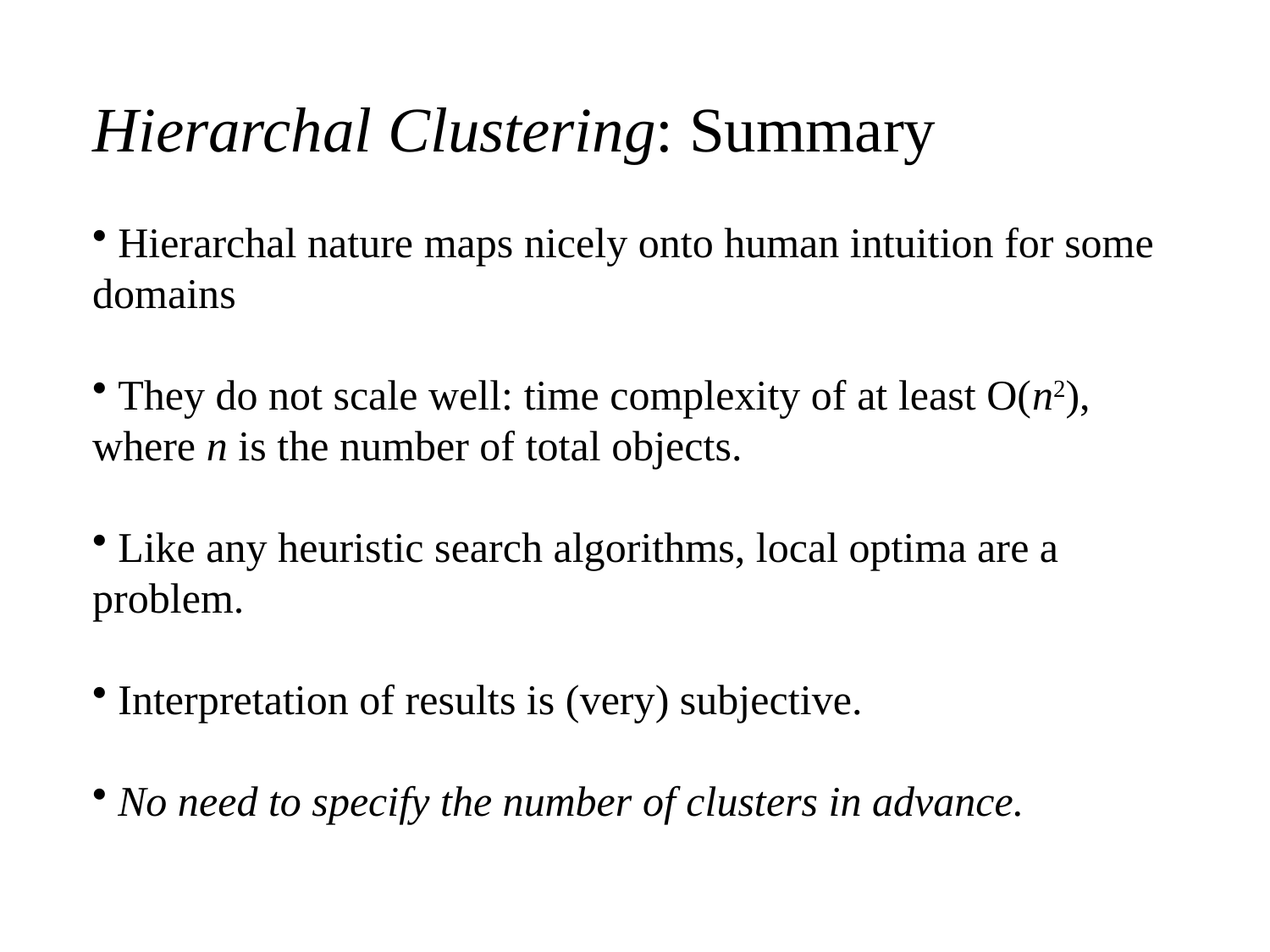

Hierarchal Clustering: Summary

 Hierarchal nature maps nicely onto human intuition for some domains

 They do not scale well: time complexity of at least O(n2), where n is the number of total objects.

 Like any heuristic search algorithms, local optima are a problem.

 Interpretation of results is (very) subjective.

 No need to specify the number of clusters in advance.